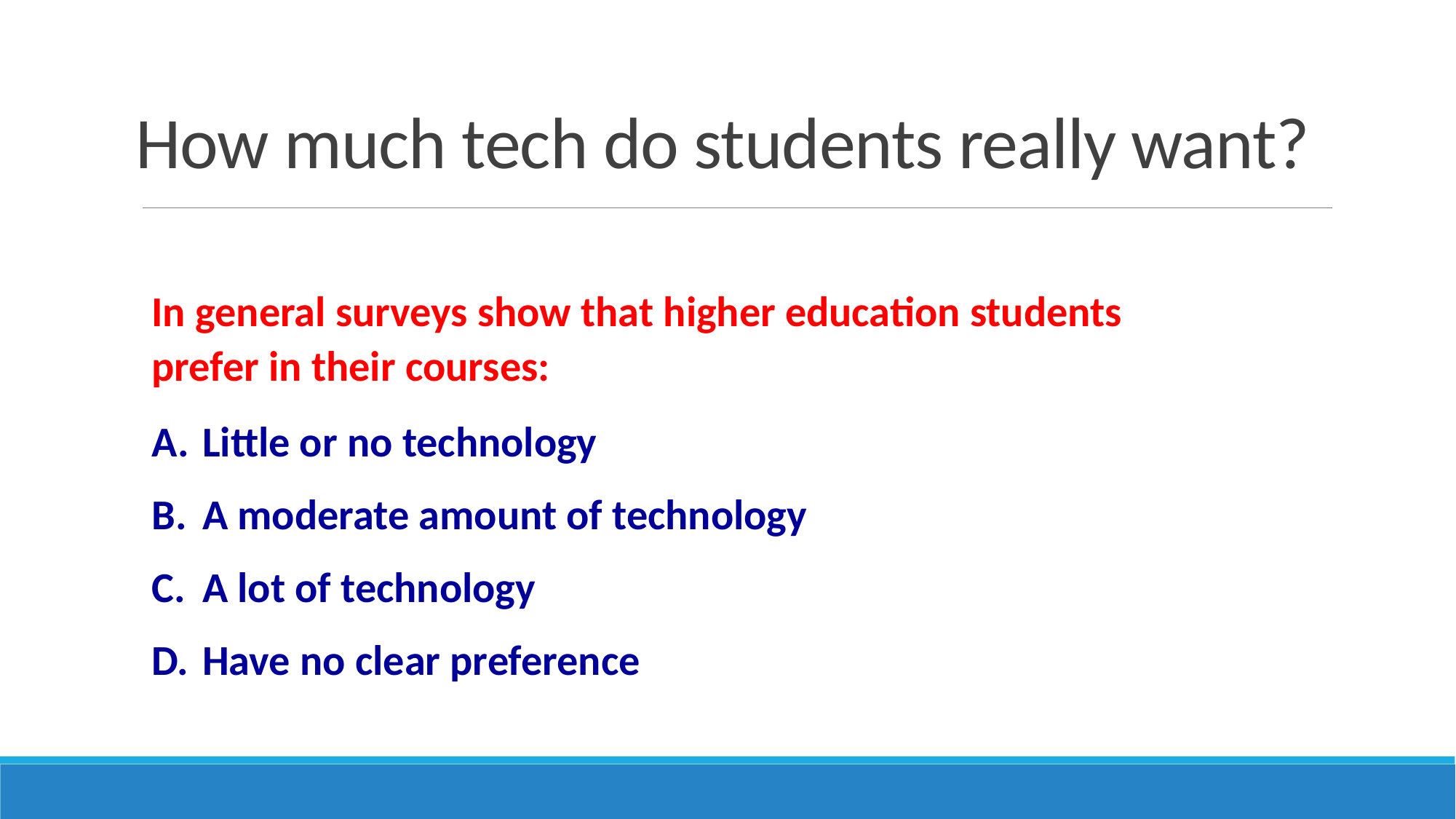

# How much tech do students really want?
In general surveys show that higher education students prefer in their courses:
 Little or no technology
 A moderate amount of technology
 A lot of technology
 Have no clear preference